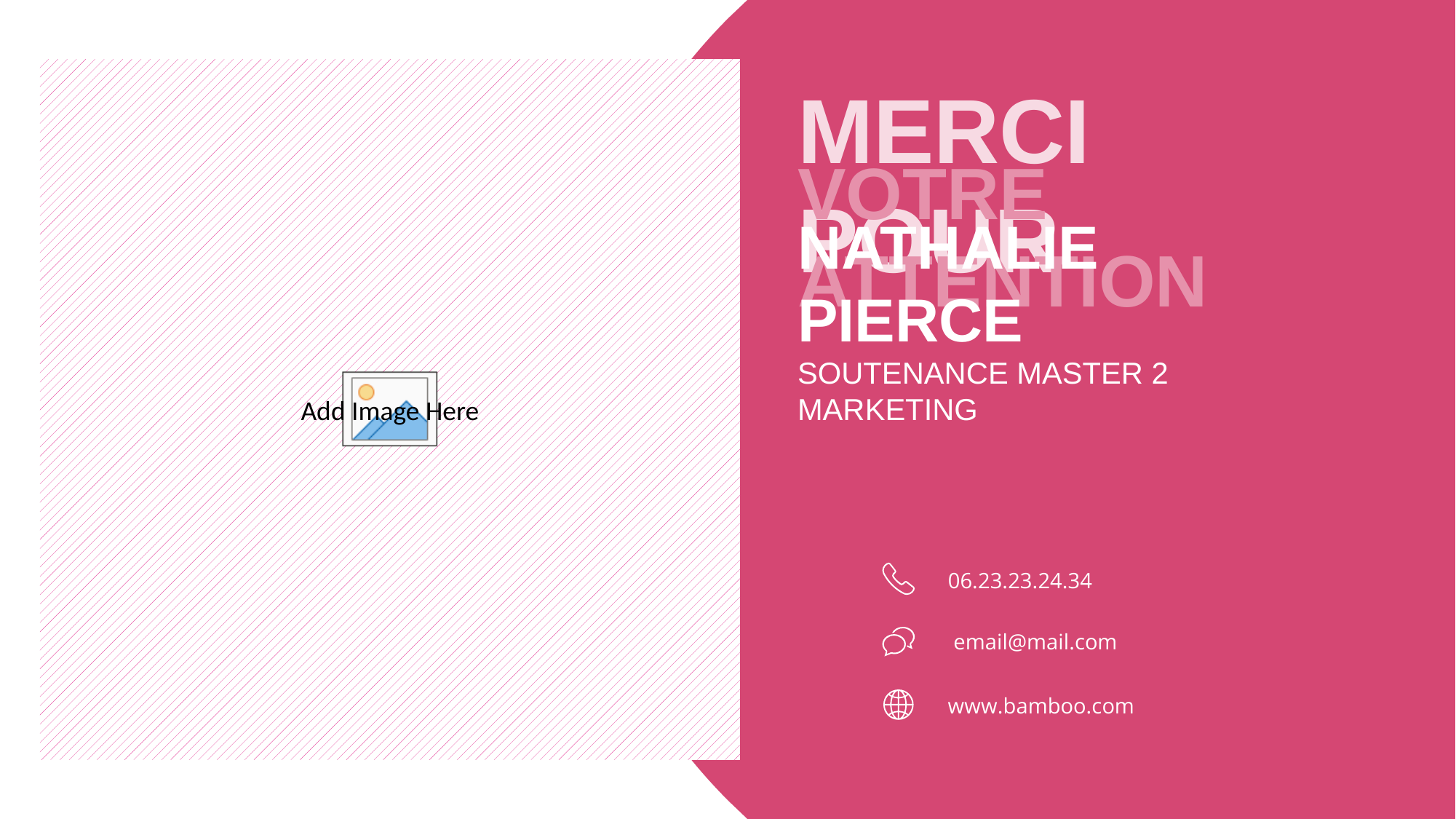

MERCI POUR
VOTRE ATTENTION
NATHALIE PIERCE
SOUTENANCE MASTER 2 MARKETING
06.23.23.24.34

email@mail.com

www.bamboo.com